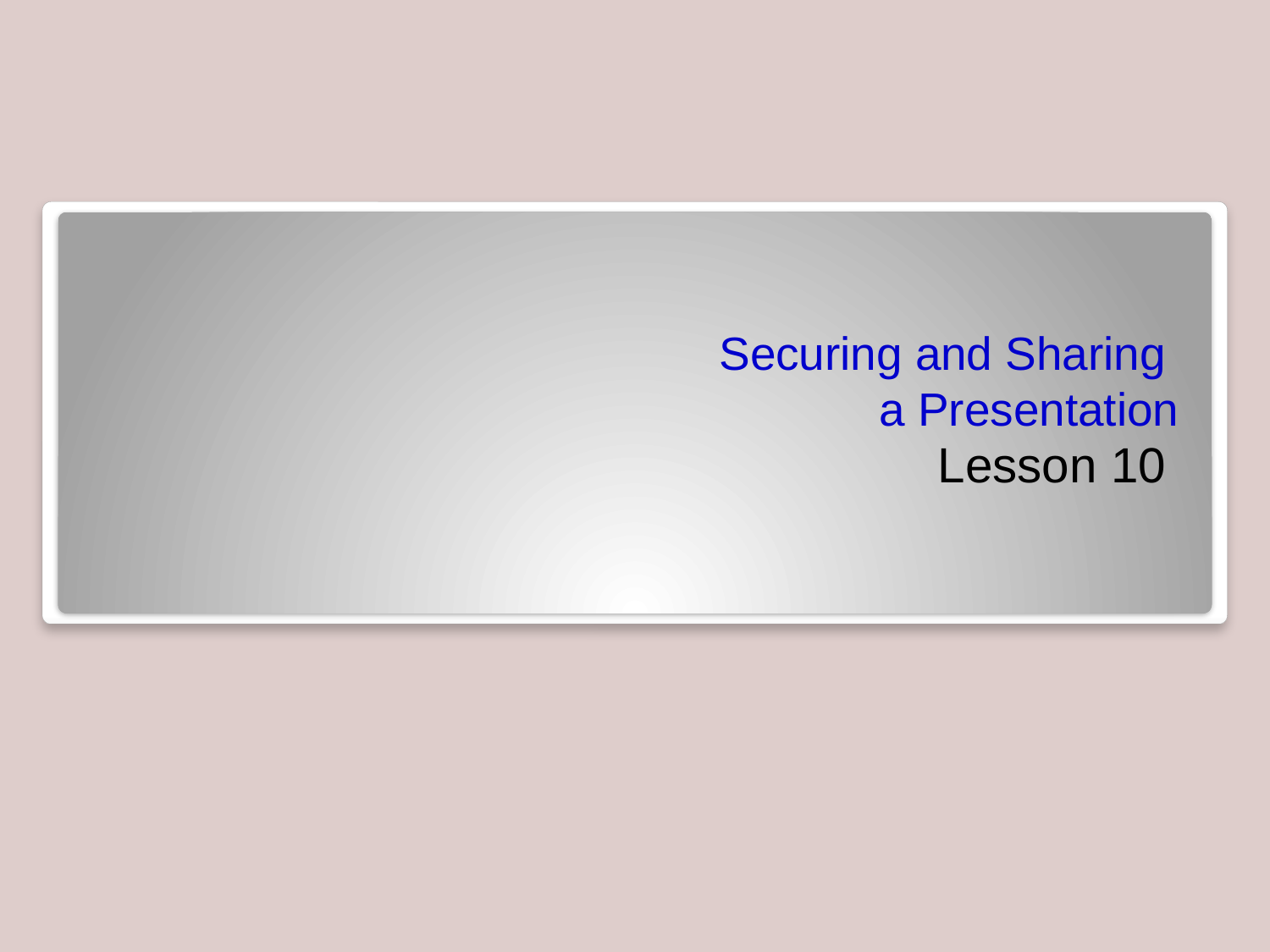

Securing and Sharing
a Presentation
Lesson 10